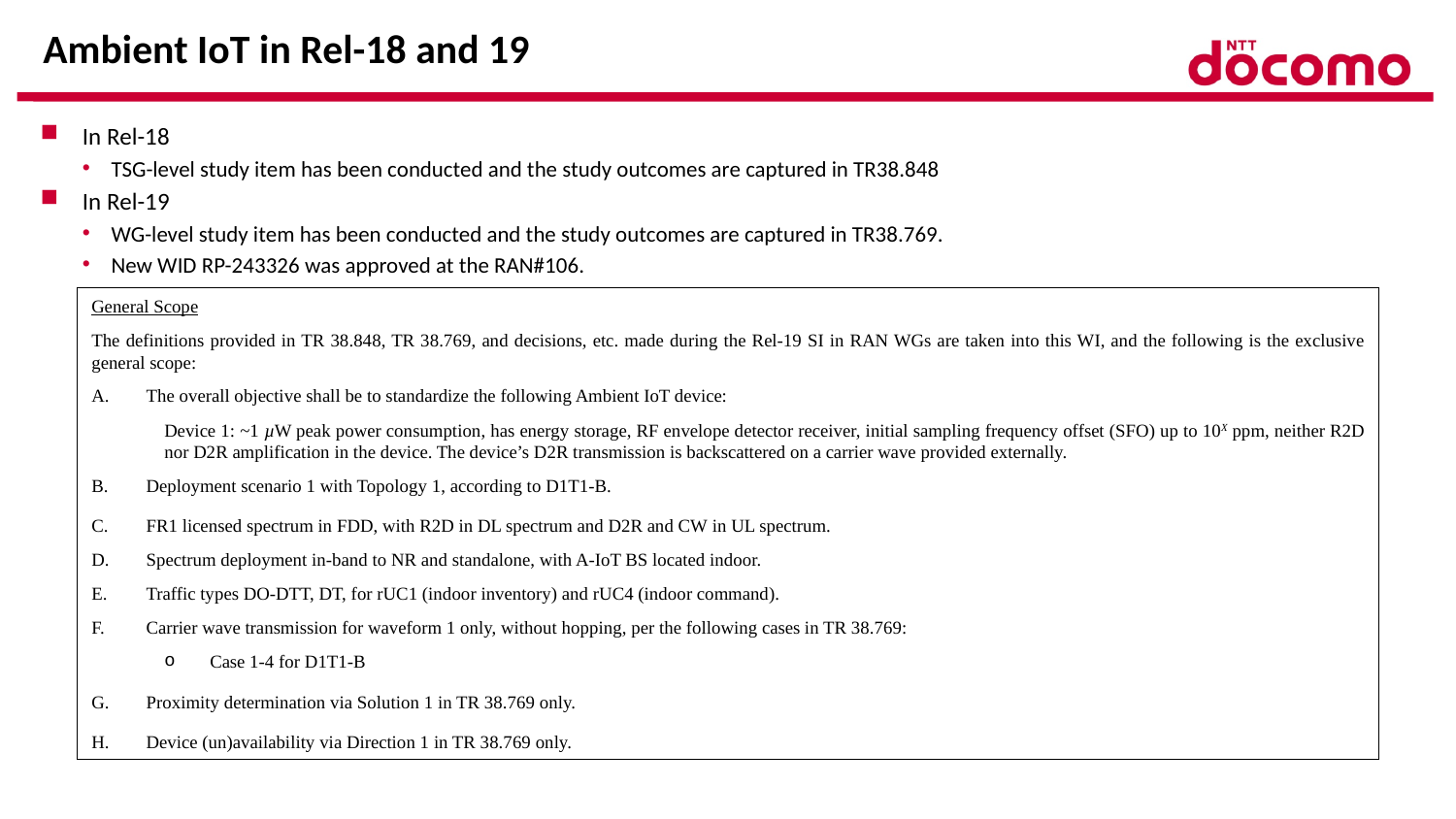

# Ambient IoT in Rel-18 and 19
In Rel-18
TSG-level study item has been conducted and the study outcomes are captured in TR38.848
In Rel-19
WG-level study item has been conducted and the study outcomes are captured in TR38.769.
New WID RP-243326 was approved at the RAN#106.
General Scope
The definitions provided in TR 38.848, TR 38.769, and decisions, etc. made during the Rel-19 SI in RAN WGs are taken into this WI, and the following is the exclusive general scope:
The overall objective shall be to standardize the following Ambient IoT device:
Device 1: ~1 µW peak power consumption, has energy storage, RF envelope detector receiver, initial sampling frequency offset (SFO) up to 10X ppm, neither R2D nor D2R amplification in the device. The device’s D2R transmission is backscattered on a carrier wave provided externally.
Deployment scenario 1 with Topology 1, according to D1T1-B.
FR1 licensed spectrum in FDD, with R2D in DL spectrum and D2R and CW in UL spectrum.
Spectrum deployment in-band to NR and standalone, with A-IoT BS located indoor.
Traffic types DO-DTT, DT, for rUC1 (indoor inventory) and rUC4 (indoor command).
Carrier wave transmission for waveform 1 only, without hopping, per the following cases in TR 38.769:
Case 1-4 for D1T1-B
Proximity determination via Solution 1 in TR 38.769 only.
Device (un)availability via Direction 1 in TR 38.769 only.